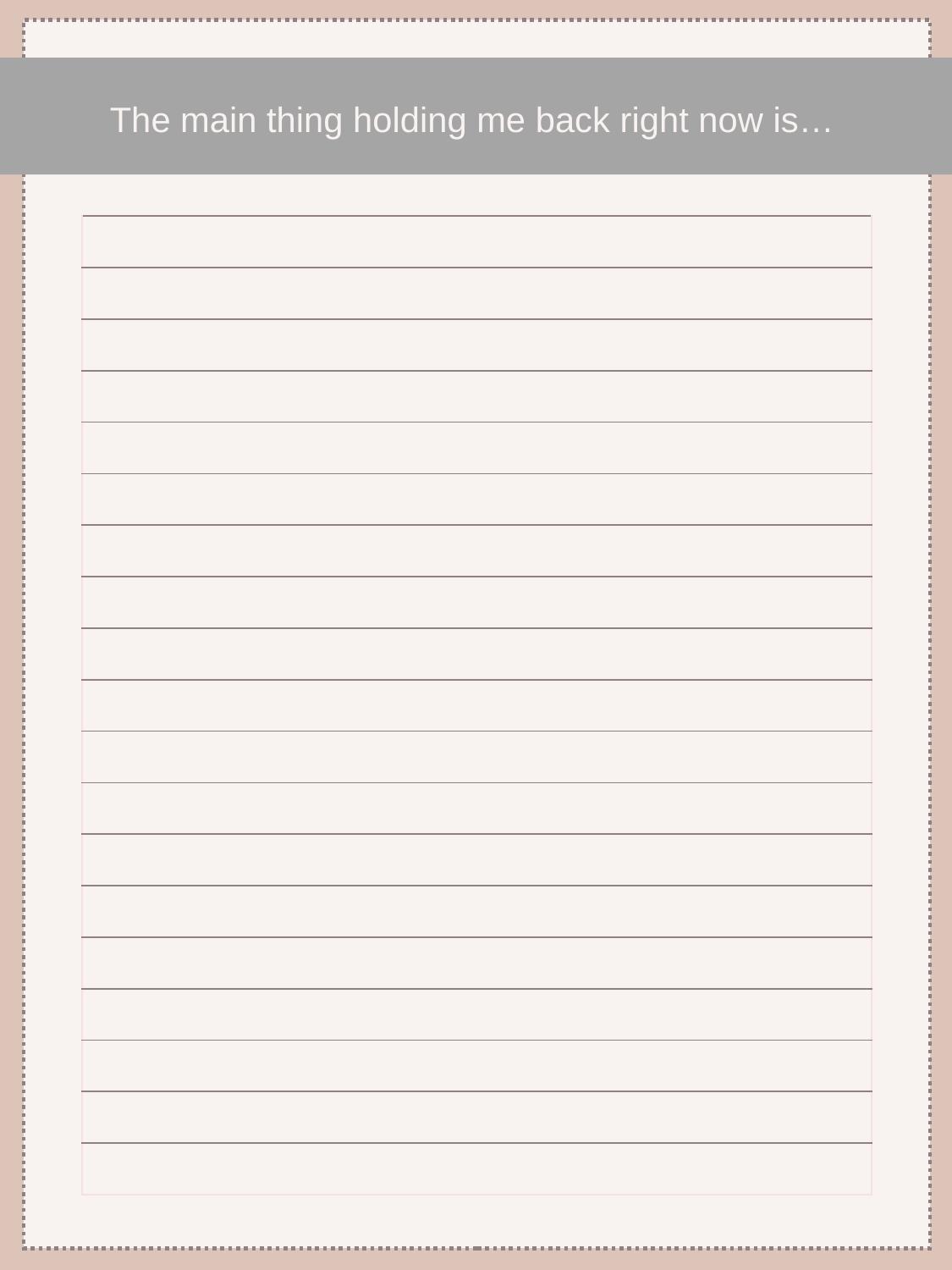

# The main thing holding me back right now is…
|  |
| --- |
|  |
|  |
|  |
|  |
|  |
|  |
|  |
|  |
|  |
|  |
|  |
|  |
|  |
|  |
|  |
|  |
|  |
|  |